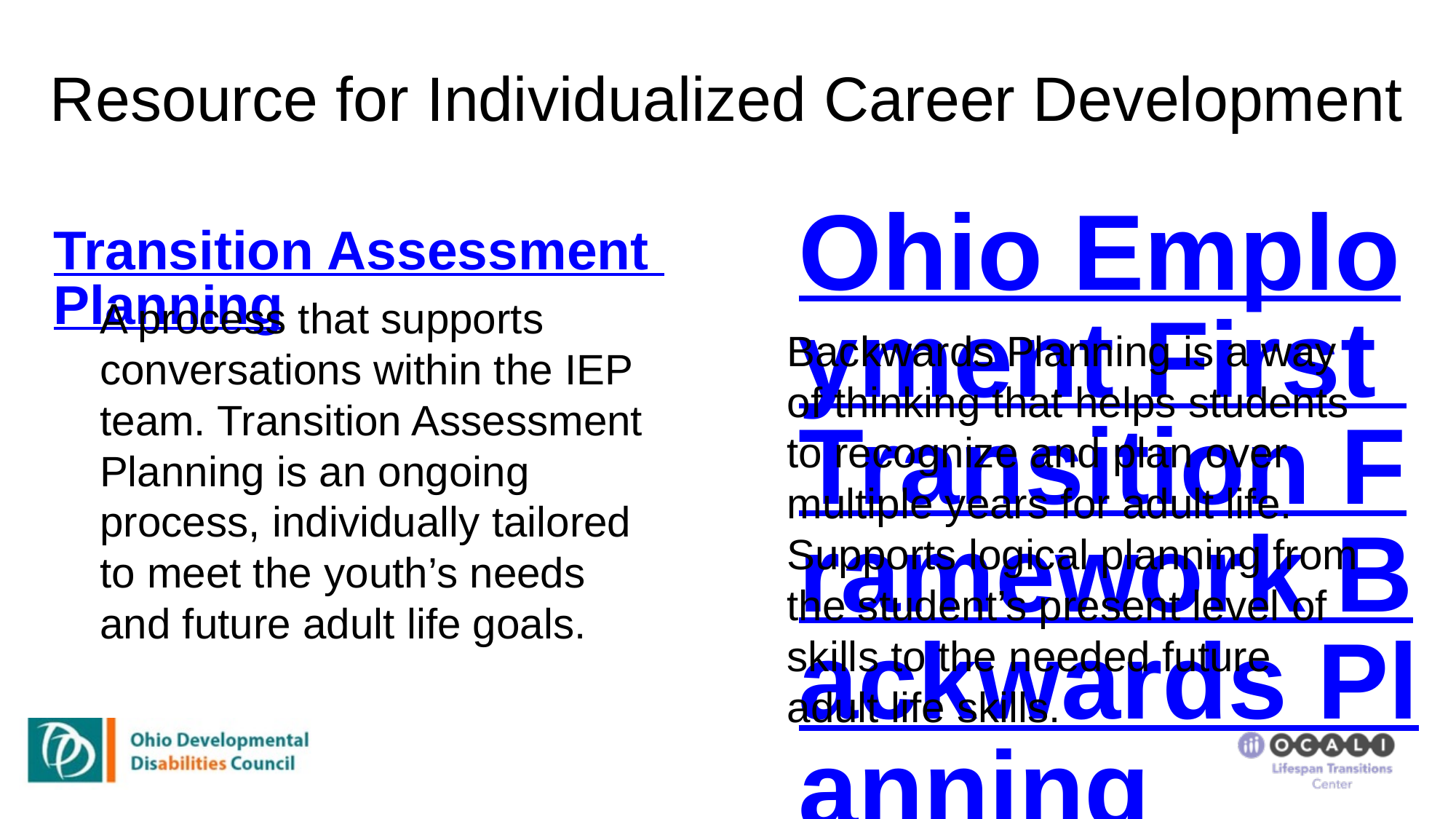

# Resource for Individualized Career Development
Ohio Employment First Transition Framework Backwards Planning

Transition Assessment Planning
A process that supports conversations within the IEP team. Transition Assessment Planning is an ongoing process, individually tailored to meet the youth’s needs and future adult life goals.
Backwards Planning is a way of thinking that helps students to recognize and plan over multiple years for adult life. Supports logical planning from the student’s present level of skills to the needed future adult life skills.